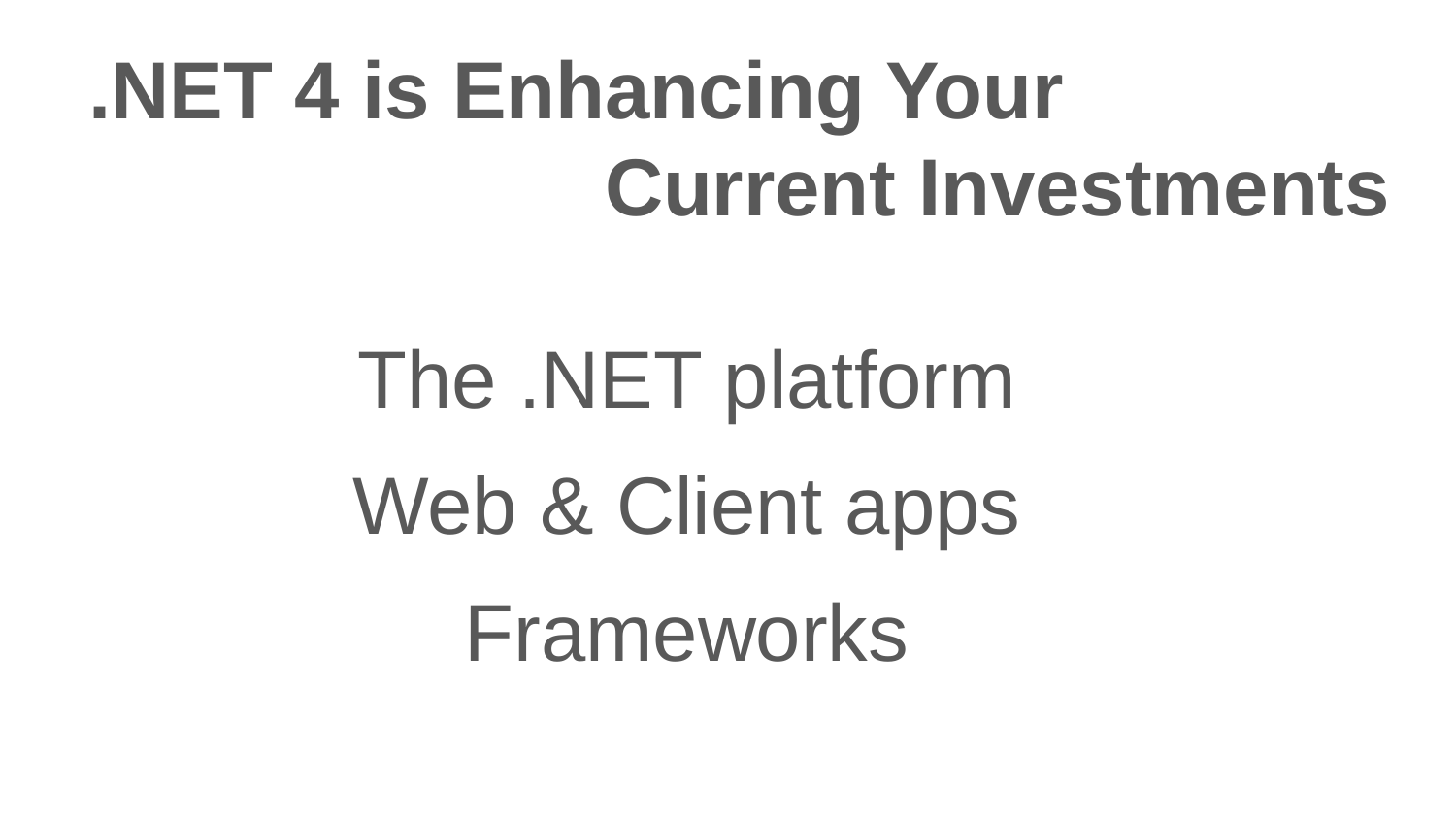

.NET 4 is Enhancing Your
Current Investments
The .NET platform
Web & Client apps
Frameworks